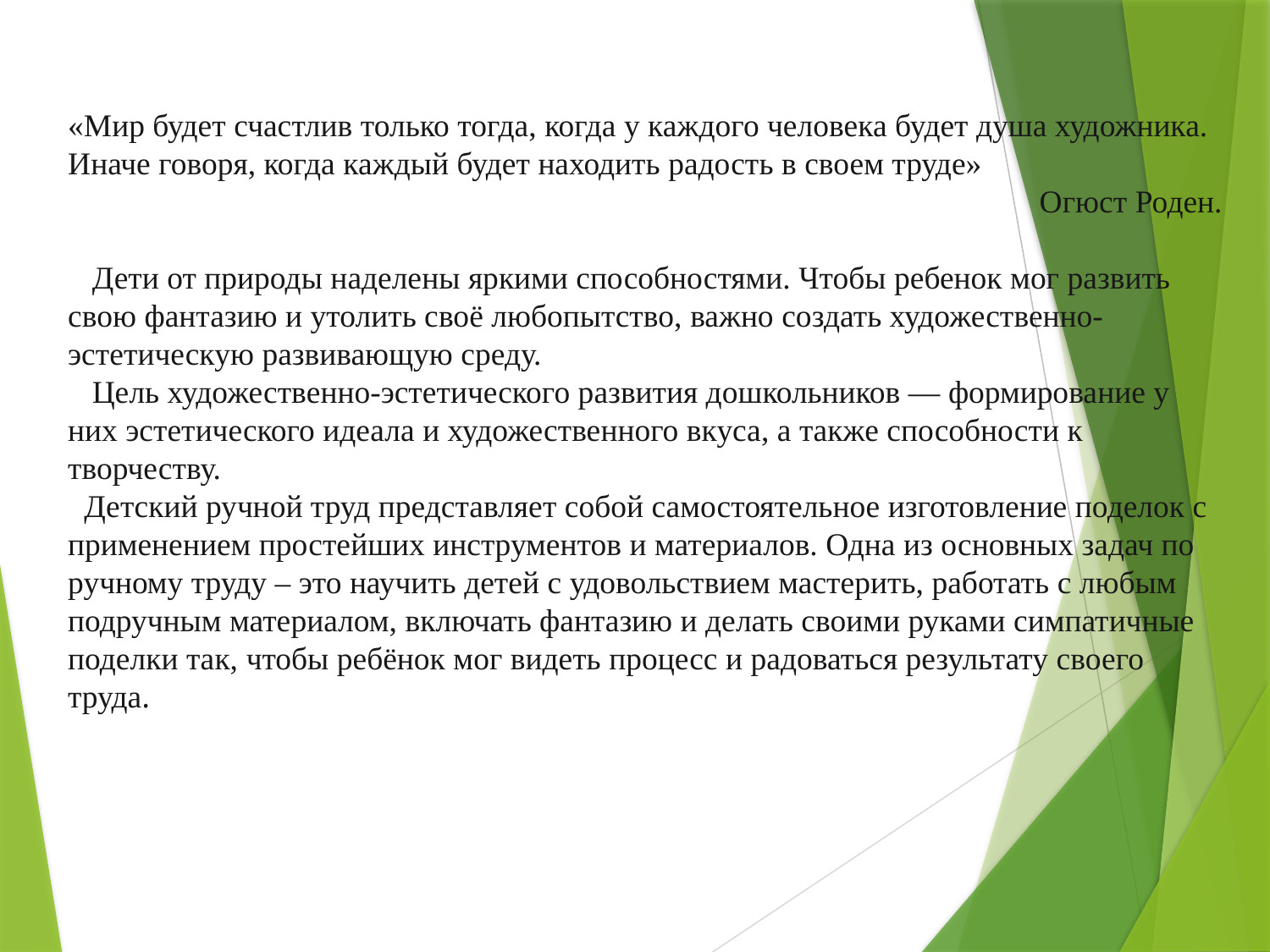

«Мир будет счастлив только тогда, когда у каждого человека будет душа художника. Иначе говоря, когда каждый будет находить радость в своем труде»
Огюст Роден.

   Дети от природы наделены яркими способностями. Чтобы ребенок мог развить свою фантазию и утолить своё любопытство, важно создать художественно-эстетическую развивающую среду.
   Цель художественно-эстетического развития дошкольников — формирование у них эстетического идеала и художественного вкуса, а также способности к творчеству.
  Детский ручной труд представляет собой самостоятельное изготовление поделок с применением простейших инструментов и материалов. Одна из основных задач по ручному труду – это научить детей с удовольствием мастерить, работать с любым подручным материалом, включать фантазию и делать своими руками симпатичные поделки так, чтобы ребёнок мог видеть процесс и радоваться результату своего труда.